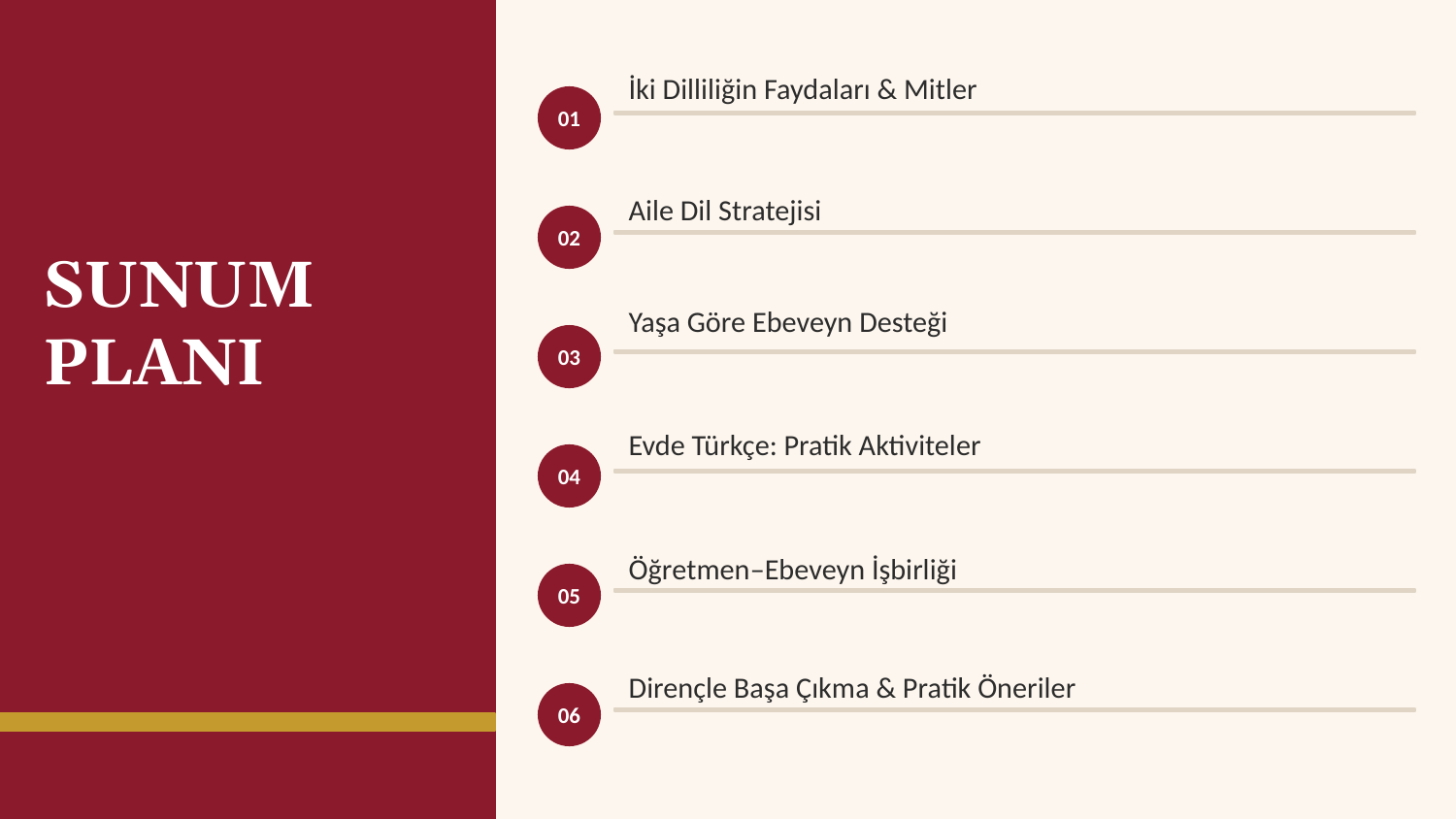

İki Dilliliğin Faydaları & Mitler

01

Aile Dil Stratejisi
SUNUM
PLANI

02

Yaşa Göre Ebeveyn Desteği

03

Evde Türkçe: Pratik Aktiviteler

04

Öğretmen–Ebeveyn İşbirliği

05

Dirençle Başa Çıkma & Pratik Öneriler

06